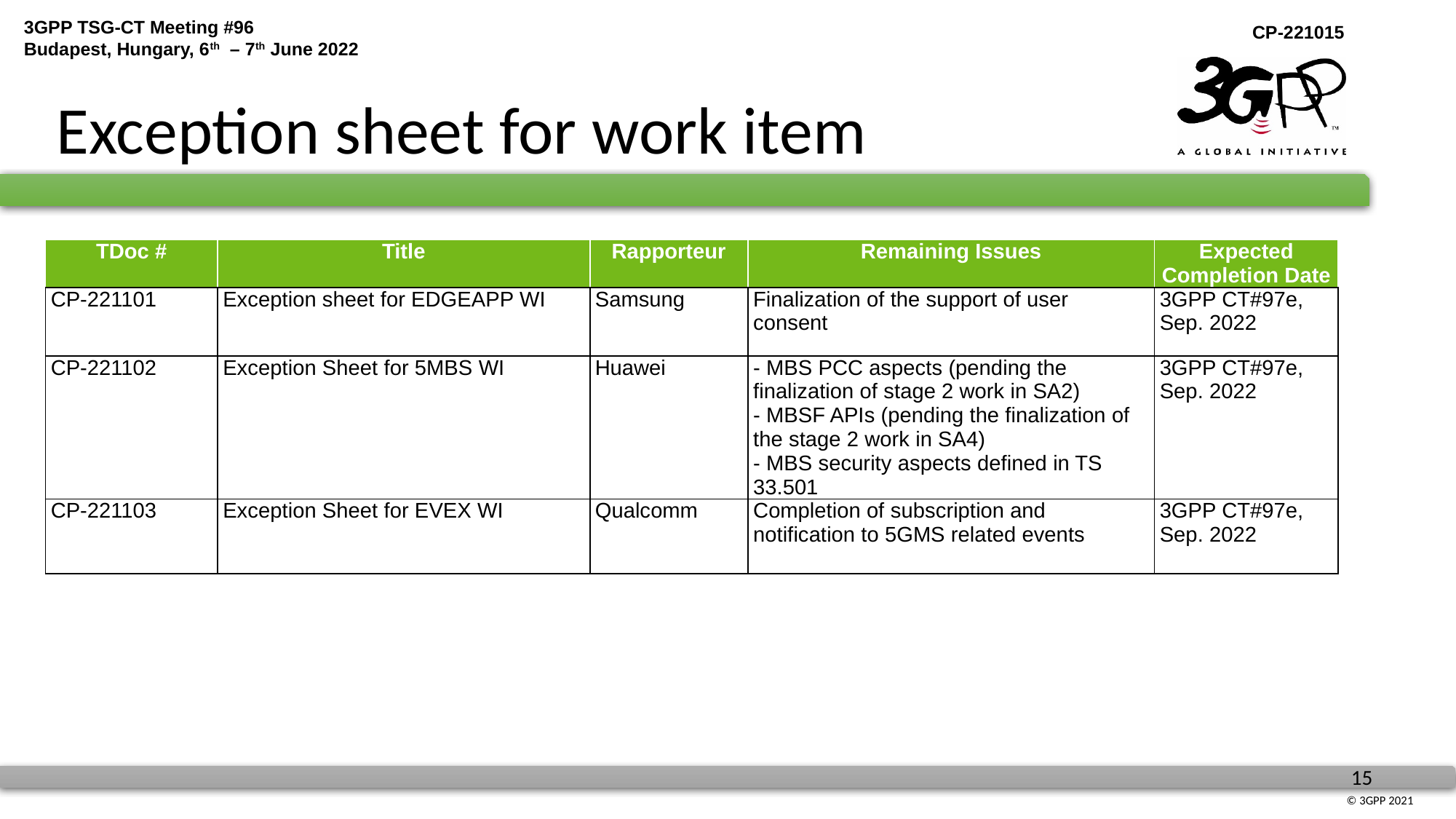

# Exception sheet for work item
| TDoc # | Title | Rapporteur | Remaining Issues | Expected Completion Date |
| --- | --- | --- | --- | --- |
| CP-221101 | Exception sheet for EDGEAPP WI | Samsung | Finalization of the support of user consent | 3GPP CT#97e, Sep. 2022 |
| CP-221102 | Exception Sheet for 5MBS WI | Huawei | - MBS PCC aspects (pending the finalization of stage 2 work in SA2) - MBSF APIs (pending the finalization of the stage 2 work in SA4) - MBS security aspects defined in TS 33.501 | 3GPP CT#97e, Sep. 2022 |
| CP-221103 | Exception Sheet for EVEX WI | Qualcomm | Completion of subscription and notification to 5GMS related events | 3GPP CT#97e, Sep. 2022 |